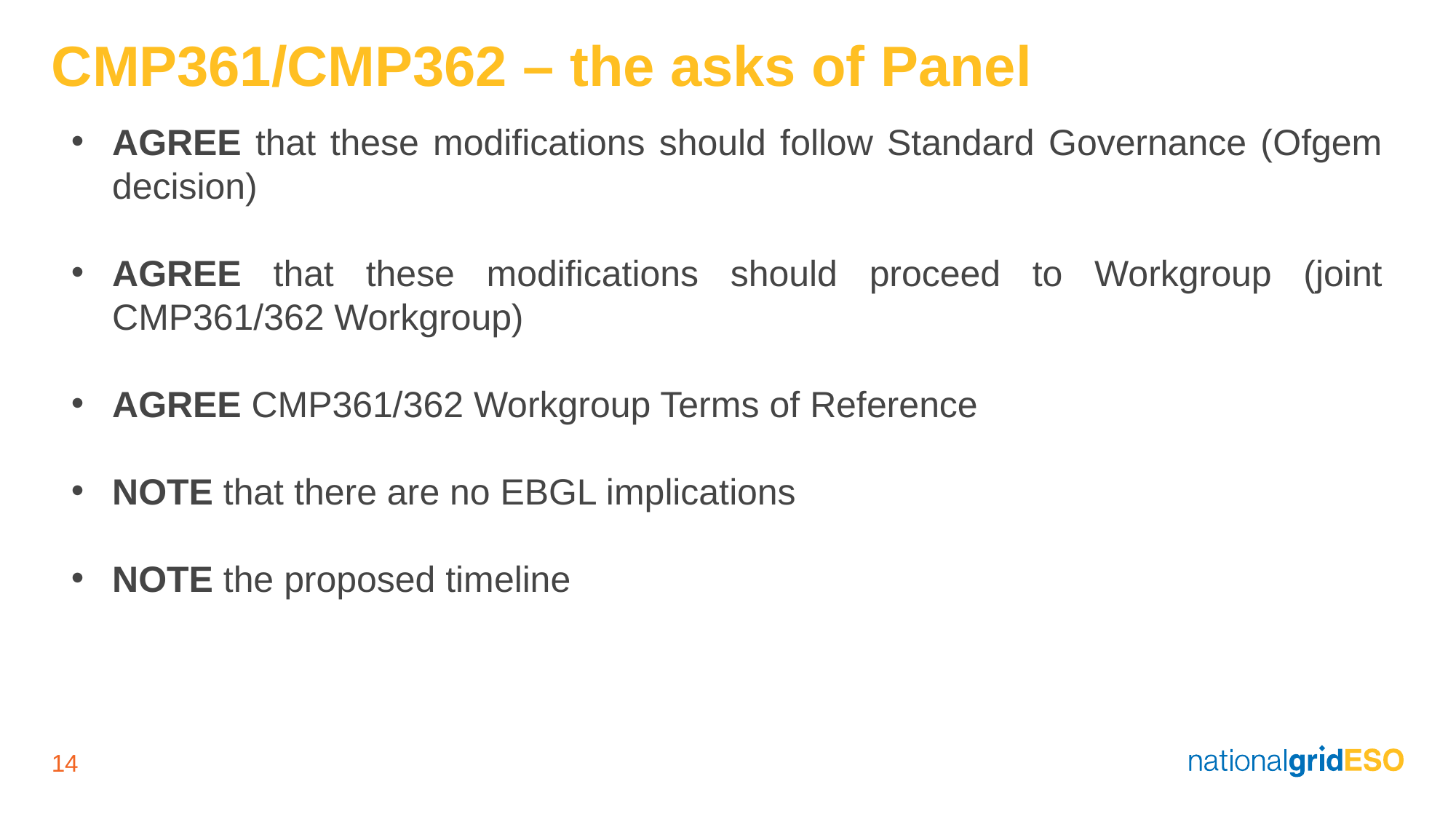

# CMP361/CMP362 – the asks of Panel
AGREE that these modifications should follow Standard Governance (Ofgem decision)

AGREE that these modifications should proceed to Workgroup (joint CMP361/362 Workgroup)

AGREE CMP361/362 Workgroup Terms of Reference

NOTE that there are no EBGL implications

NOTE the proposed timeline